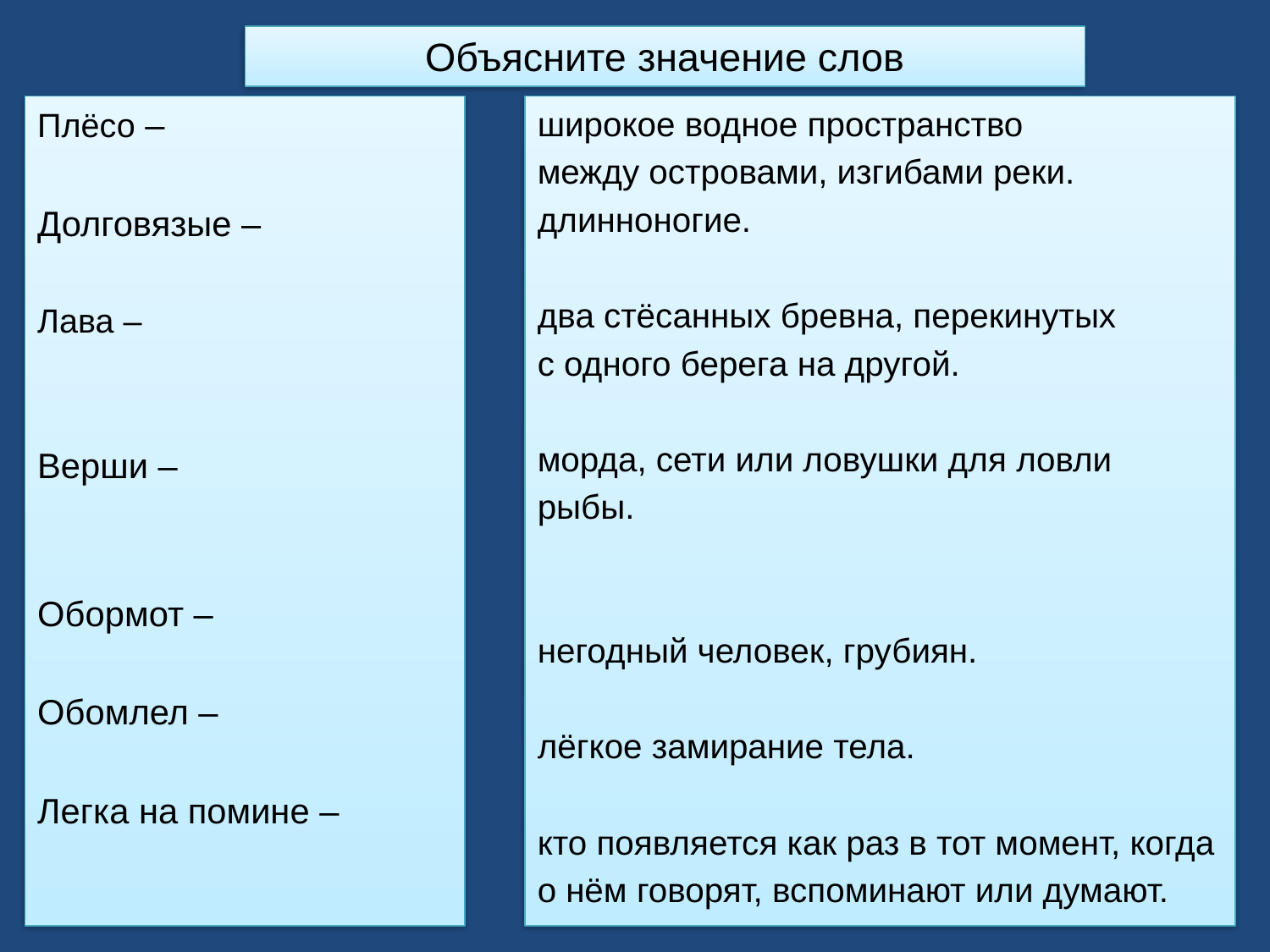

Объясните значение слов
Плёсо –

Долговязые –

Лава –

Верши –

Обормот –

Обомлел –

Легка на помине –

широкое водное пространство
между островами, изгибами реки.
длинноногие.

два стёсанных бревна, перекинутых
с одного берега на другой.

морда, сети или ловушки для ловли
рыбы.

негодный человек, грубиян.

лёгкое замирание тела.

кто появляется как раз в тот момент, когда
о нём говорят, вспоминают или думают.